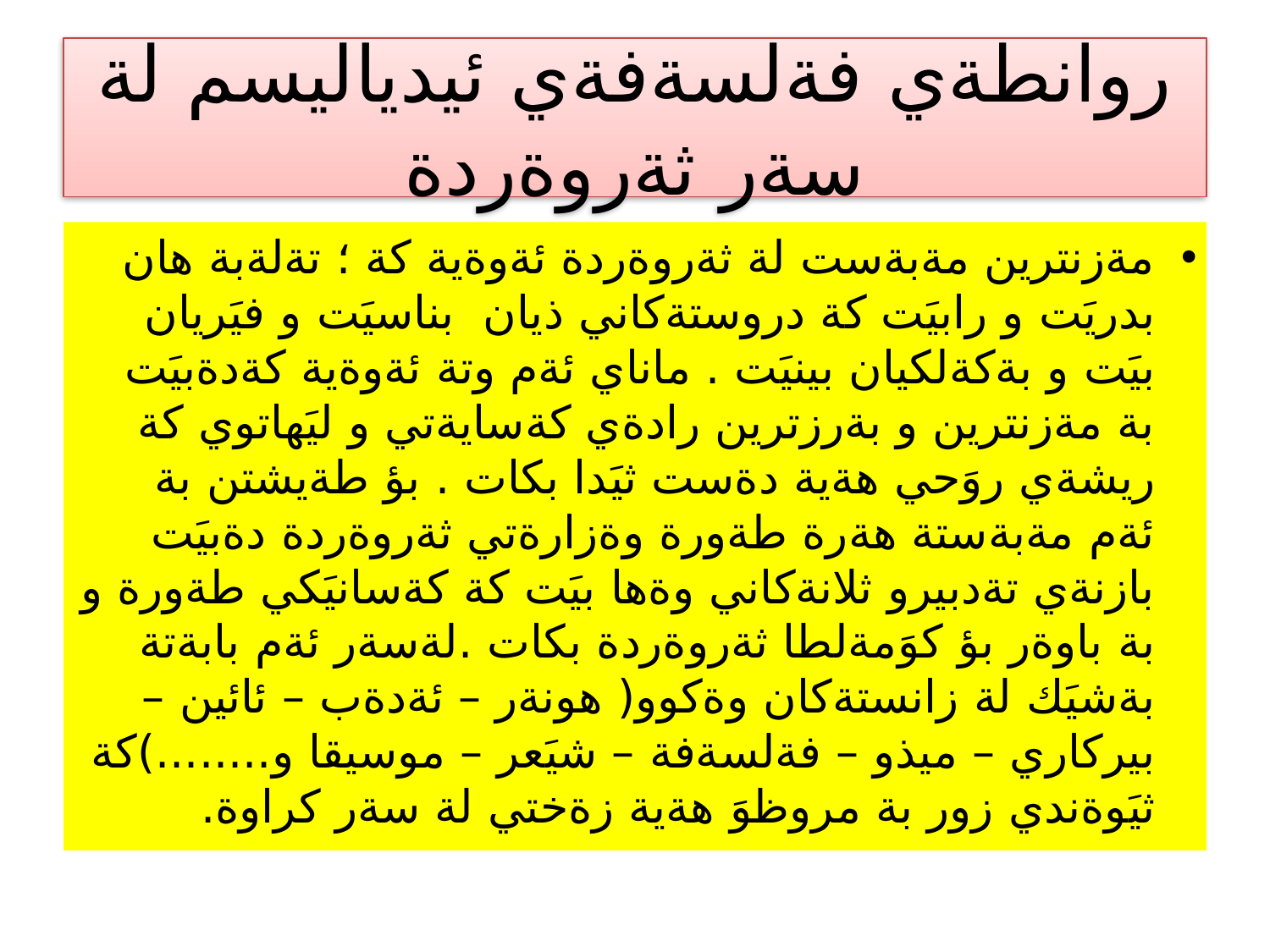

# روانطةي فةلسةفةي ئيدياليسم لة سةر ثةروةردة
مةزنترين مةبةست لة ثةروةردة ئةوةية كة ؛ تةلةبة هان بدريَت و رابيَت كة دروستةكاني ذيان  بناسيَت و فيَريان بيَت و بةكةلكيان بينيَت . ماناي ئةم وتة ئةوةية كةدةبيَت بة مةزنترين و بةرزترين رادةي كةسايةتي و ليَهاتوي كة ريشةي روَحي هةية دةست ثيَدا بكات . بؤ طةيشتن بة ئةم مةبةستة هةرة طةورة وةزارةتي ثةروةردة دةبيَت بازنةي تةدبيرو ثلانةكاني وةها بيَت كة كةسانيَكي طةورة و بة باوةر بؤ كوَمةلطا ثةروةردة بكات .لةسةر ئةم بابةتة بةشيَك لة زانستةكان وةكوو( هونةر – ئةدةب – ئائين – بيركاري – ميذو – فةلسةفة – شيَعر – موسيقا و........)كة ثيَوةندي زور بة مروظوَ هةية زةختي لة سةر كراوة.